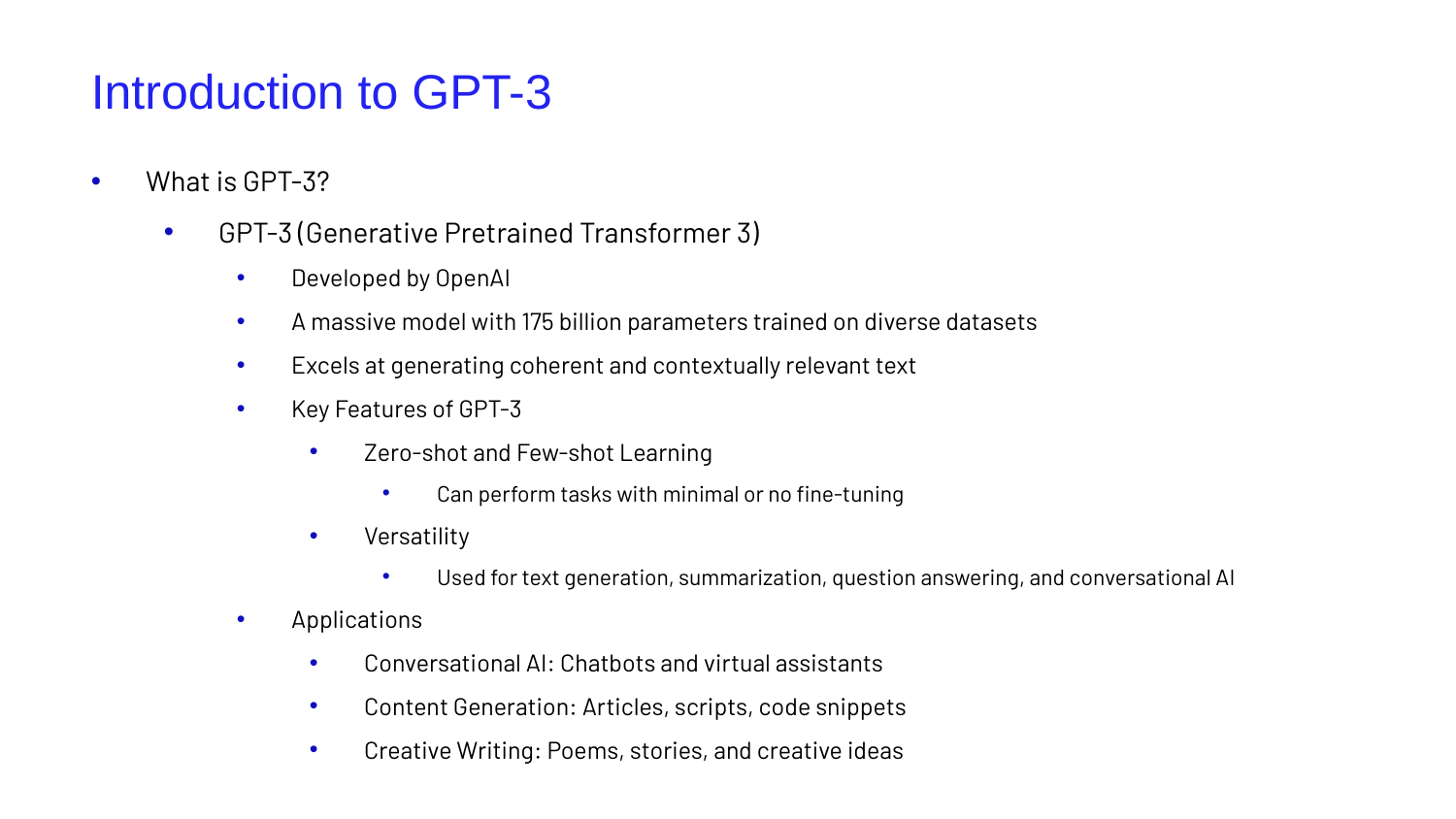

Introduction to GPT-3
What is GPT-3?
GPT-3 (Generative Pretrained Transformer 3)
Developed by OpenAI
A massive model with 175 billion parameters trained on diverse datasets
Excels at generating coherent and contextually relevant text
Key Features of GPT-3
Zero-shot and Few-shot Learning
Can perform tasks with minimal or no fine-tuning
Versatility
Used for text generation, summarization, question answering, and conversational AI
Applications
Conversational AI: Chatbots and virtual assistants
Content Generation: Articles, scripts, code snippets
Creative Writing: Poems, stories, and creative ideas